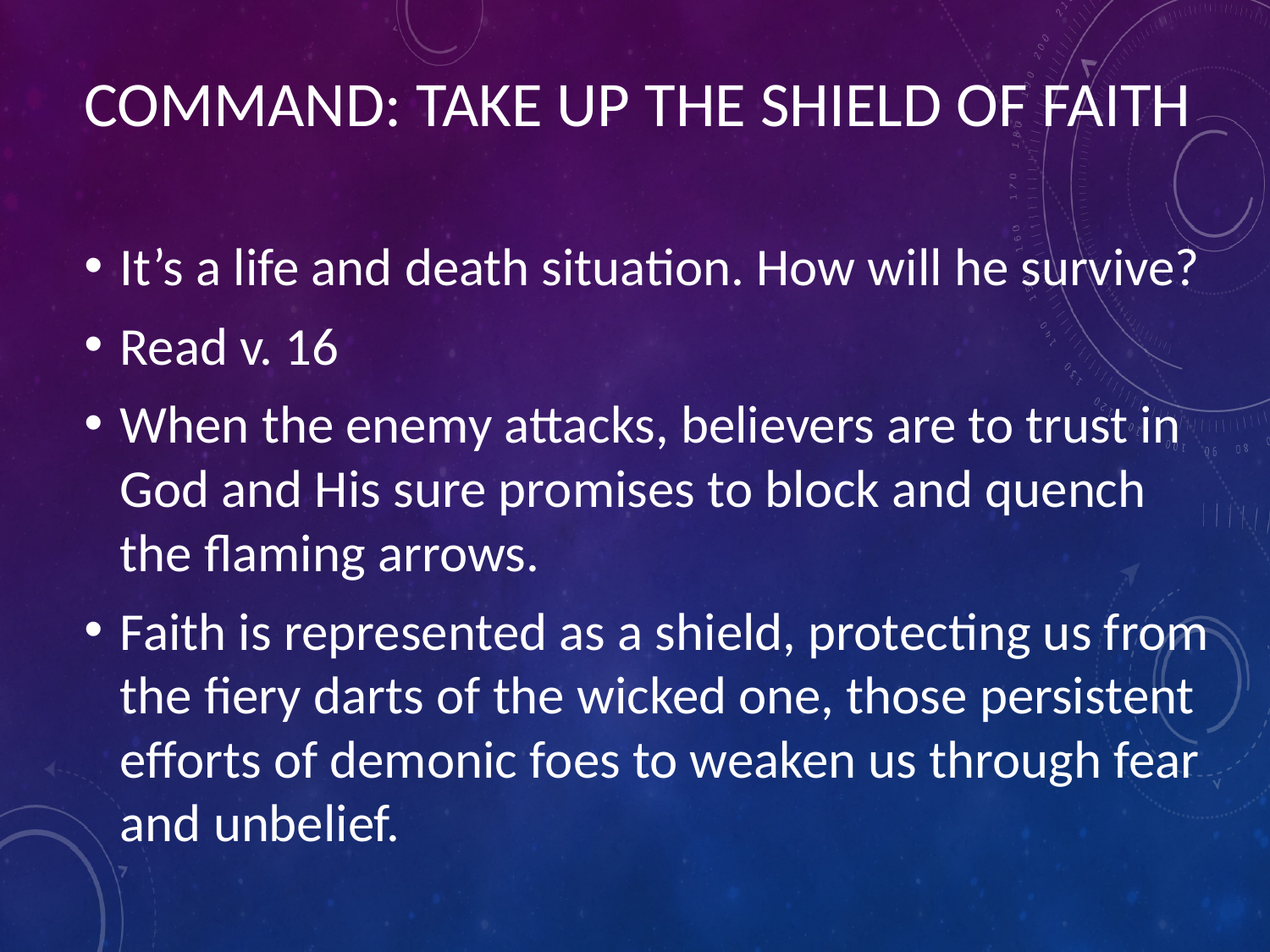

# command: take up the shield of faith
It’s a life and death situation. How will he survive?
Read v. 16
When the enemy attacks, believers are to trust in God and His sure promises to block and quench the flaming arrows.
Faith is represented as a shield, protecting us from the fiery darts of the wicked one, those persistent efforts of demonic foes to weaken us through fear and unbelief.